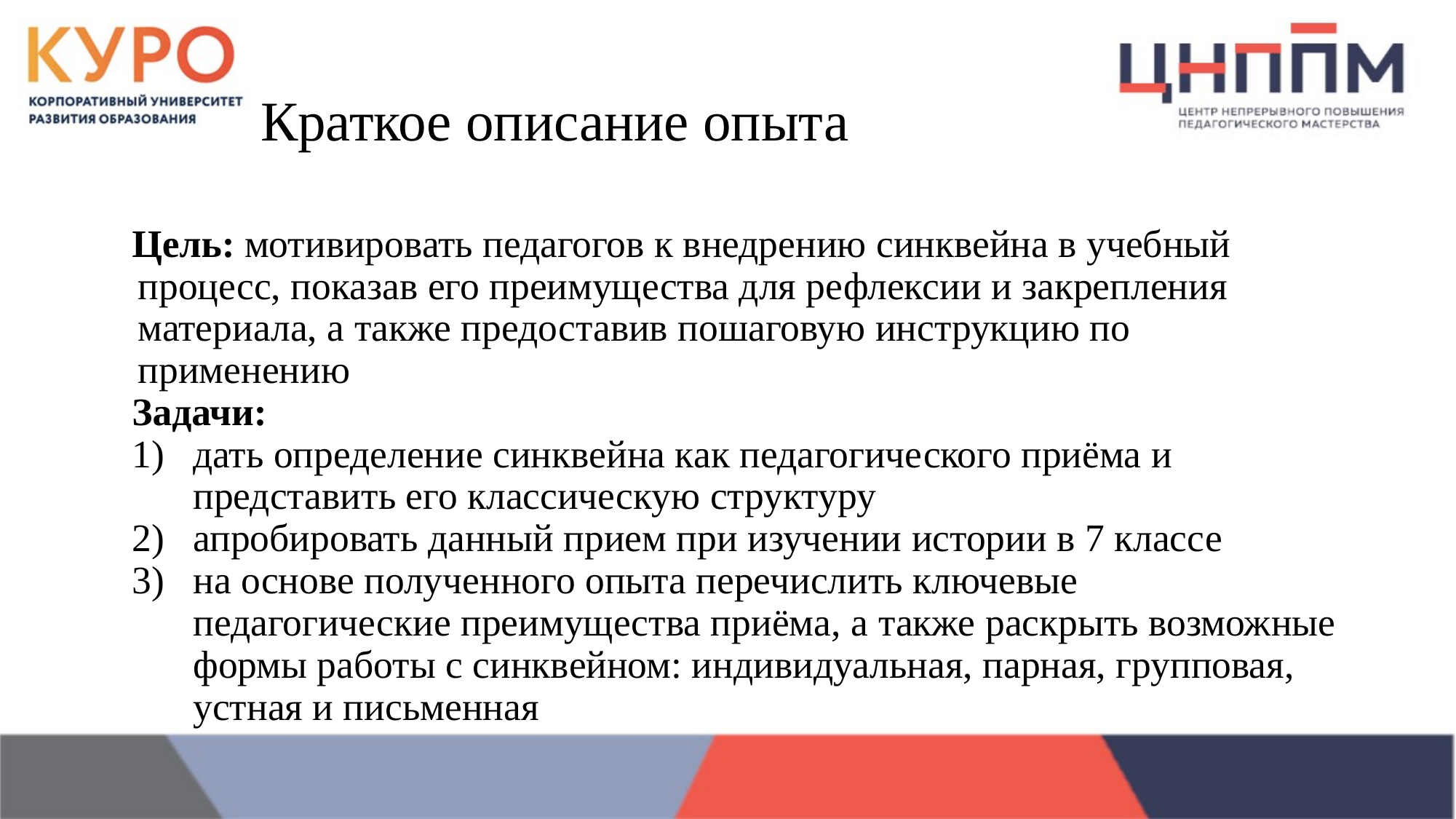

# Краткое описание опыта
Цель: мотивировать педагогов к внедрению синквейна в учебный процесс, показав его преимущества для рефлексии и закрепления материала, а также предоставив пошаговую инструкцию по применению
Задачи:
дать определение синквейна как педагогического приёма и представить его классическую структуру
апробировать данный прием при изучении истории в 7 классе
на основе полученного опыта перечислить ключевые педагогические преимущества приёма, а также раскрыть возможные формы работы с синквейном: индивидуальная, парная, групповая, устная и письменная